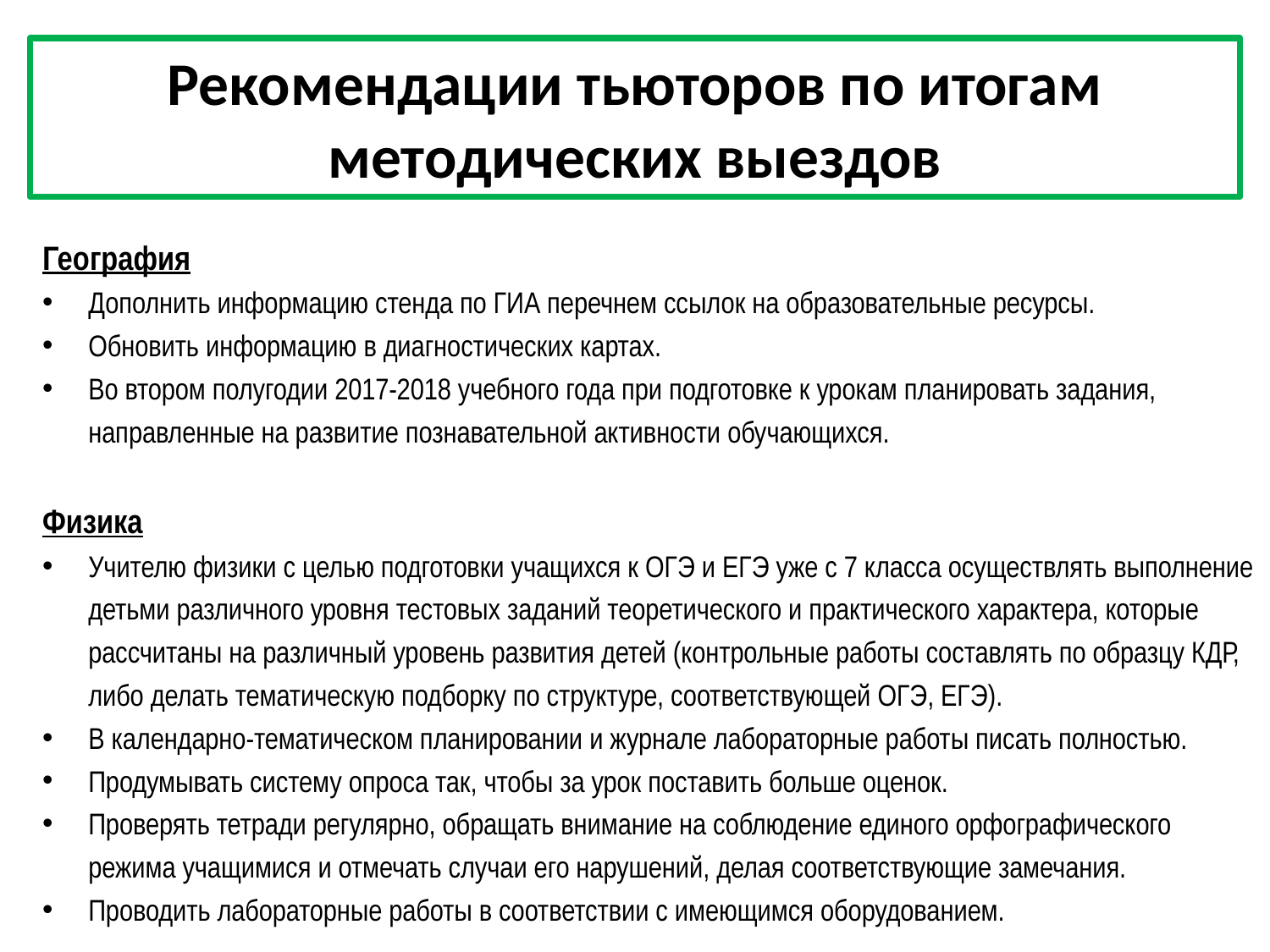

# Рекомендации тьюторов по итогам методических выездов
География
Дополнить информацию стенда по ГИА перечнем ссылок на образовательные ресурсы.
Обновить информацию в диагностических картах.
Во втором полугодии 2017-2018 учебного года при подготовке к урокам планировать задания, направленные на развитие познавательной активности обучающихся.

Физика
Учителю физики с целью подготовки учащихся к ОГЭ и ЕГЭ уже с 7 класса осуществлять выполнение детьми различного уровня тестовых заданий теоретического и практического характера, которые рассчитаны на различный уровень развития детей (контрольные работы составлять по образцу КДР, либо делать тематическую подборку по структуре, соответствующей ОГЭ, ЕГЭ).
В календарно-тематическом планировании и журнале лабораторные работы писать полностью.
Продумывать систему опроса так, чтобы за урок поставить больше оценок.
Проверять тетради регулярно, обращать внимание на соблюдение единого орфографического режима учащимися и отмечать случаи его нарушений, делая соответствующие замечания.
Проводить лабораторные работы в соответствии с имеющимся оборудованием.